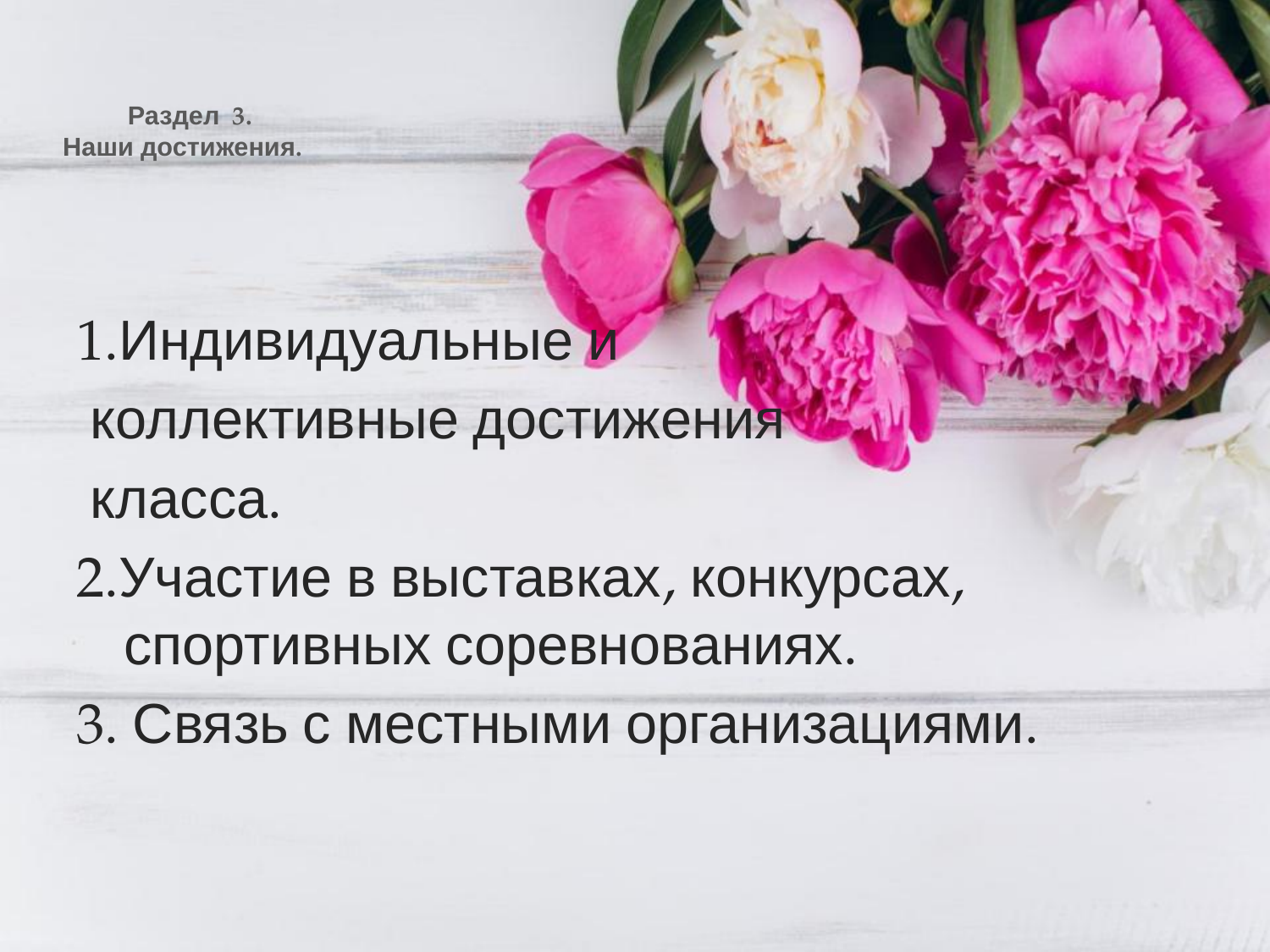

# Раздел  3. Наши достижения.
1.Индивидуальные и
 коллективные достижения
 класса.
2.Участие в выставках, конкурсах, спортивных соревнованиях.
3. Связь с местными организациями.